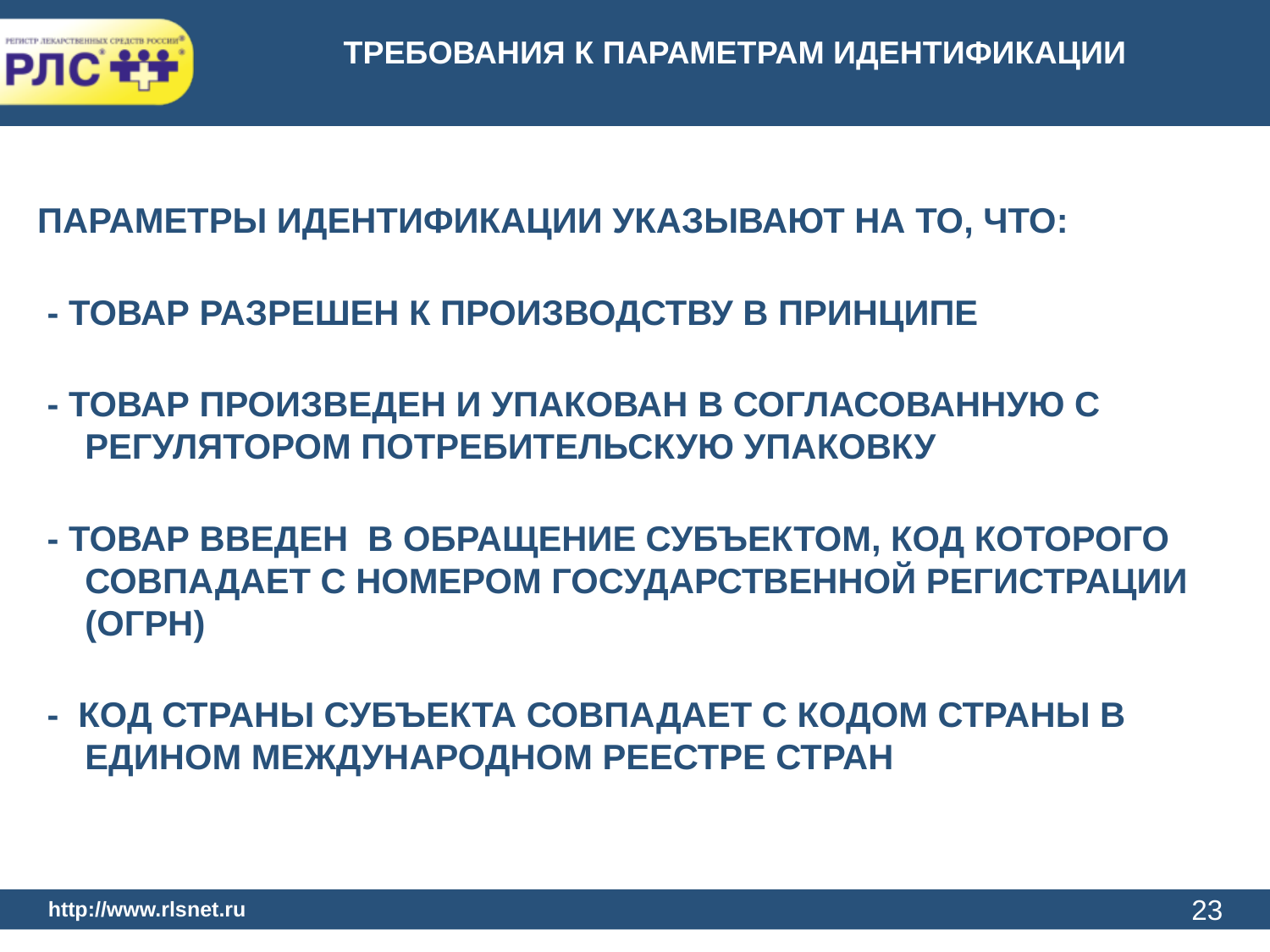

ТРЕБОВАНИЯ К ПАРАМЕТРАМ ИДЕНТИФИКАЦИИ

ПАРАМЕТРЫ ИДЕНТИФИКАЦИИ УКАЗЫВАЮТ НА ТО, ЧТО:

 - ТОВАР РАЗРЕШЕН К ПРОИЗВОДСТВУ В ПРИНЦИПЕ

 - ТОВАР ПРОИЗВЕДЕН И УПАКОВАН В СОГЛАСОВАННУЮ С РЕГУЛЯТОРОМ ПОТРЕБИТЕЛЬСКУЮ УПАКОВКУ

 - ТОВАР ВВЕДЕН  В ОБРАЩЕНИЕ СУБЪЕКТОМ, КОД КОТОРОГО СОВПАДАЕТ С НОМЕРОМ ГОСУДАРСТВЕННОЙ РЕГИСТРАЦИИ (ОГРН)

 -  КОД СТРАНЫ СУБЪЕКТА СОВПАДАЕТ С КОДОМ СТРАНЫ В ЕДИНОМ МЕЖДУНАРОДНОМ РЕЕСТРЕ СТРАН

23